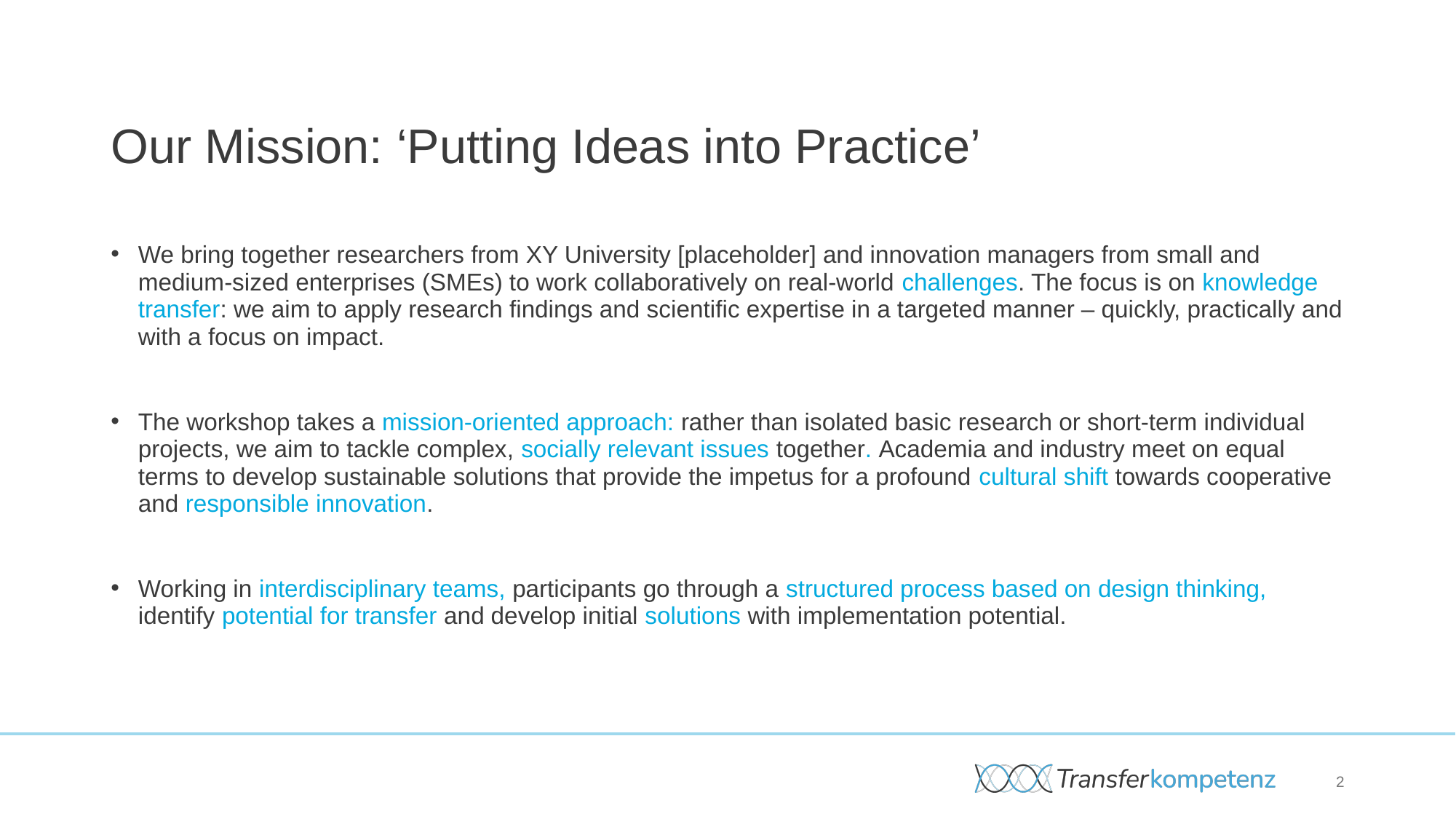

# Our Mission: ‘Putting Ideas into Practice’
We bring together researchers from XY University [placeholder] and innovation managers from small and medium-sized enterprises (SMEs) to work collaboratively on real-world challenges. The focus is on knowledge transfer: we aim to apply research findings and scientific expertise in a targeted manner – quickly, practically and with a focus on impact.​

The workshop takes a mission-oriented approach: rather than isolated basic research or short-term individual projects, we aim to tackle complex, socially relevant issues together. Academia and industry meet on equal terms to develop sustainable solutions that provide the impetus for a profound cultural shift towards cooperative and responsible innovation.

Working in interdisciplinary teams, participants go through a structured process based on design thinking, identify potential for transfer and develop initial solutions with implementation potential.
2